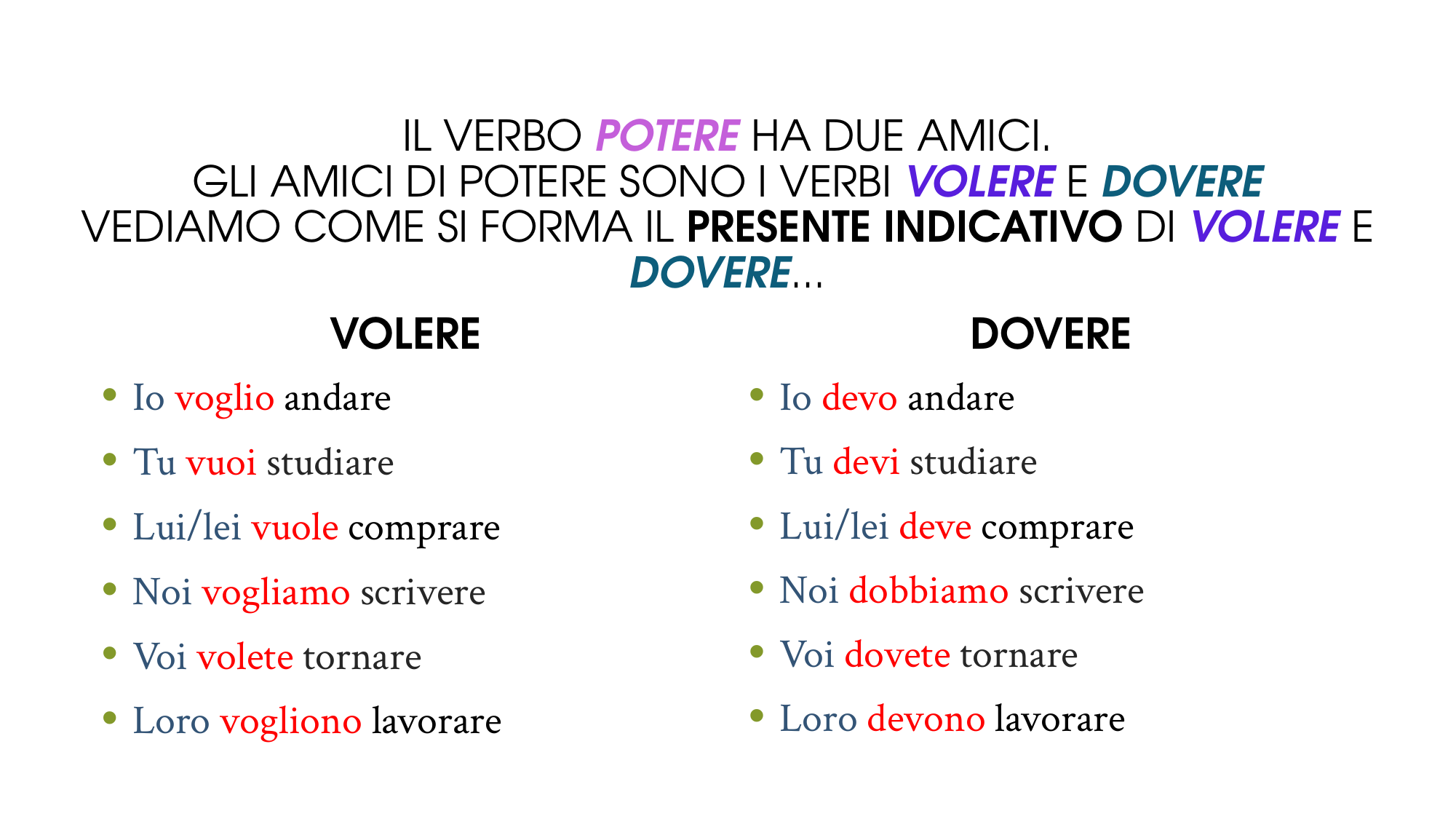

# Il verbo potere ha due amici. Gli amici di potere sono i verbi volere e dovere Vediamo come si forma il presente indicativo di volere e dovere...
VOLERE
DOVERE
Io voglio andare
Tu vuoi studiare
Lui/lei vuole comprare
Noi vogliamo scrivere
Voi volete tornare
Loro vogliono lavorare

Io devo andare
Tu devi studiare
Lui/lei deve comprare
Noi dobbiamo scrivere
Voi dovete tornare
Loro devono lavorare